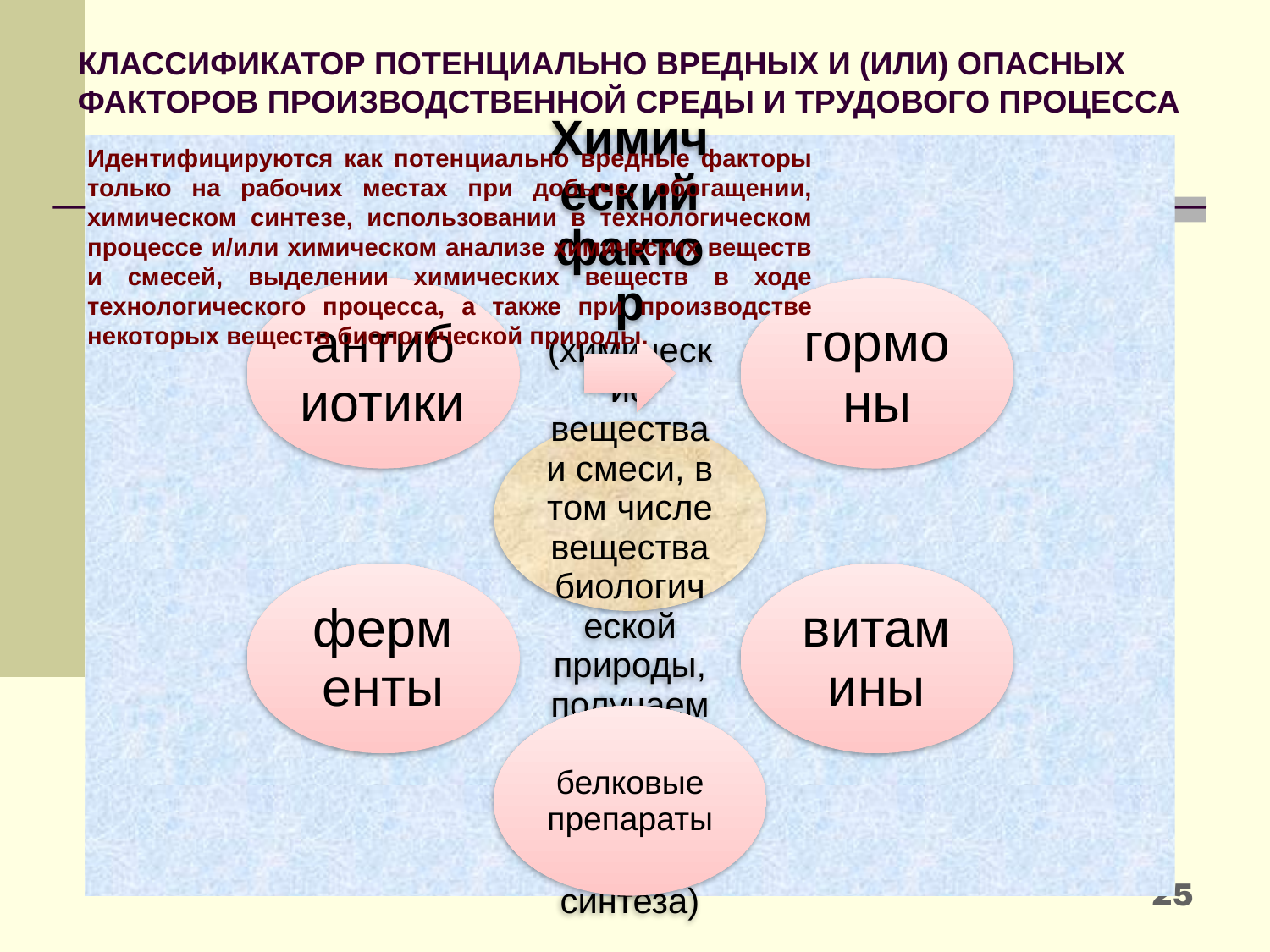

# КЛАССИФИКАТОР ПОТЕНЦИАЛЬНО ВРЕДНЫХ И (ИЛИ) ОПАСНЫХ ФАКТОРОВ ПРОИЗВОДСТВЕННОЙ СРЕДЫ И ТРУДОВОГО ПРОЦЕССА
Химический фактор
гормоны
витамины
ферменты
антибиотики
Идентифицируются как потенциально вредные факторы только на рабочих местах при добыче, обогащении, химическом синтезе, использовании в технологическом процессе и/или химическом анализе химических веществ и смесей, выделении химических веществ в ходе технологического процесса, а также при производстве некоторых веществ биологической природы.
25